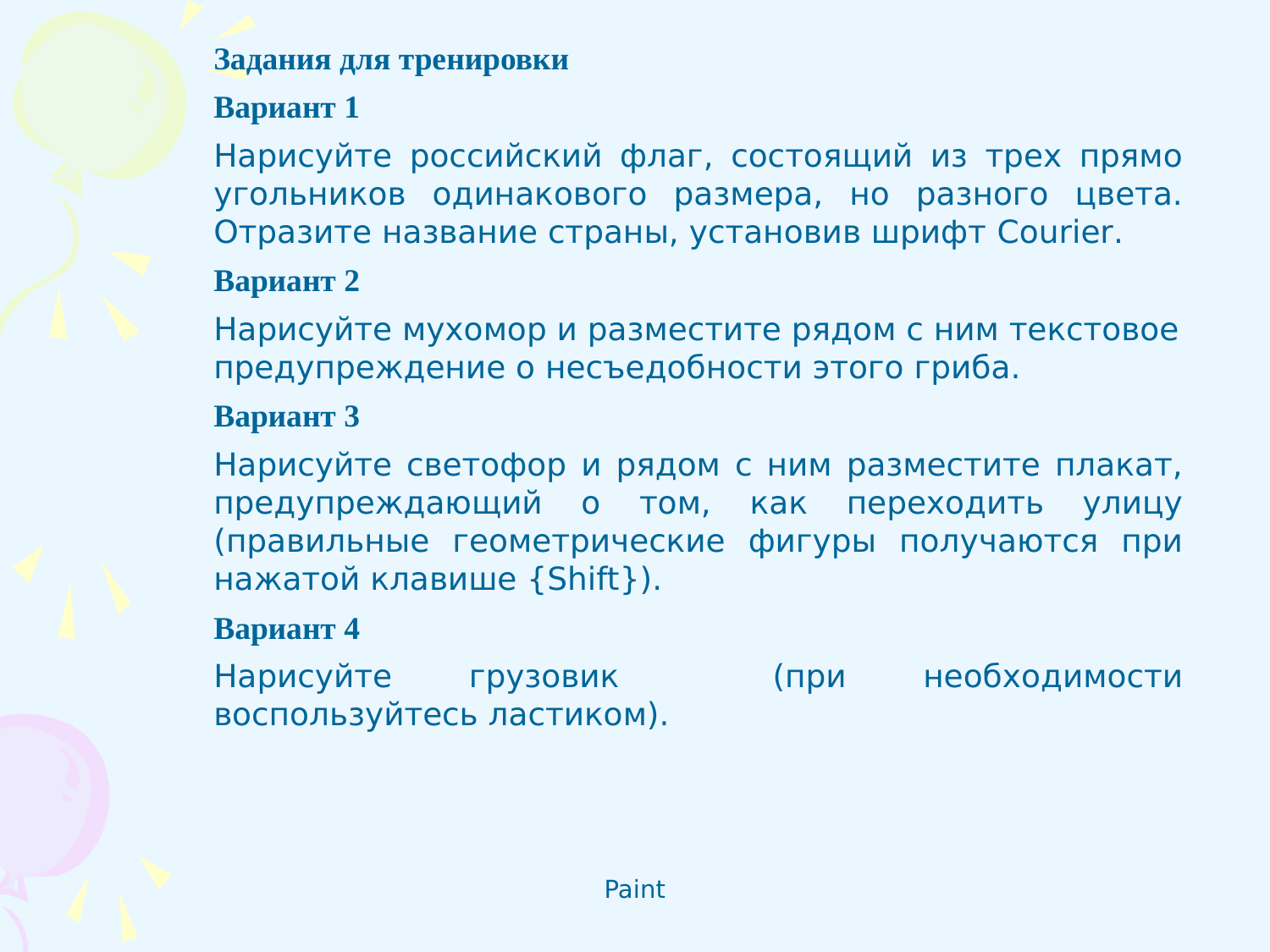

Задания для тренировки
Вариант 1
Нарисуйте российский флаг, состоящий из трех прямо­угольников одинакового размера, но разного цвета. Отразите название страны, установив шрифт Courier.
Вариант 2
Нарисуйте мухомор и разместите рядом с ним текстовое предупреждение о несъедобности этого гриба.
Вариант 3
Нарисуйте светофор и рядом с ним разместите плакат, предупреждающий о том, как переходить улицу (правильные геометрические фигуры получаются при нажатой клавише {Shift}).
Вариант 4
Нарисуйте грузовик  (при необходимости воспользуйтесь ластиком).

Paint